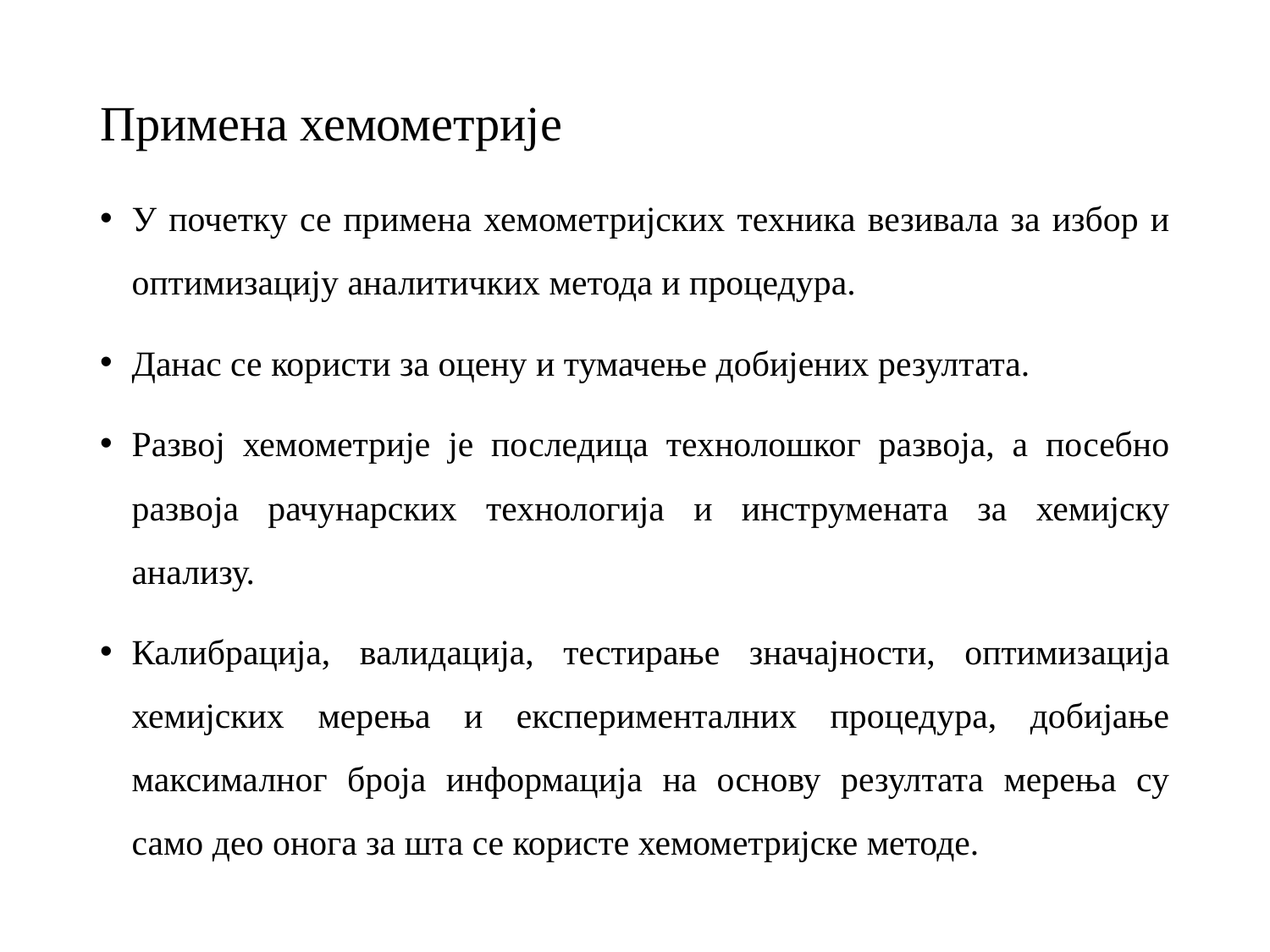

# Примена хемометрије
У почетку се примена хемометријских техника везивала за избор и оптимизацију аналитичких метода и процедура.
Данас се користи за оцену и тумачење добијених резултата.
Развој хемометрије је последица технолошког развоја, а посебно развоја рачунарских технологија и инструмената за хемијску анализу.
Калибрација, валидација, тестирање значајности, оптимизација хемијских мерења и експерименталних процедура, добијање максималног броја информација на основу резултата мерења су само део онога за шта се користе хемометријске методе.